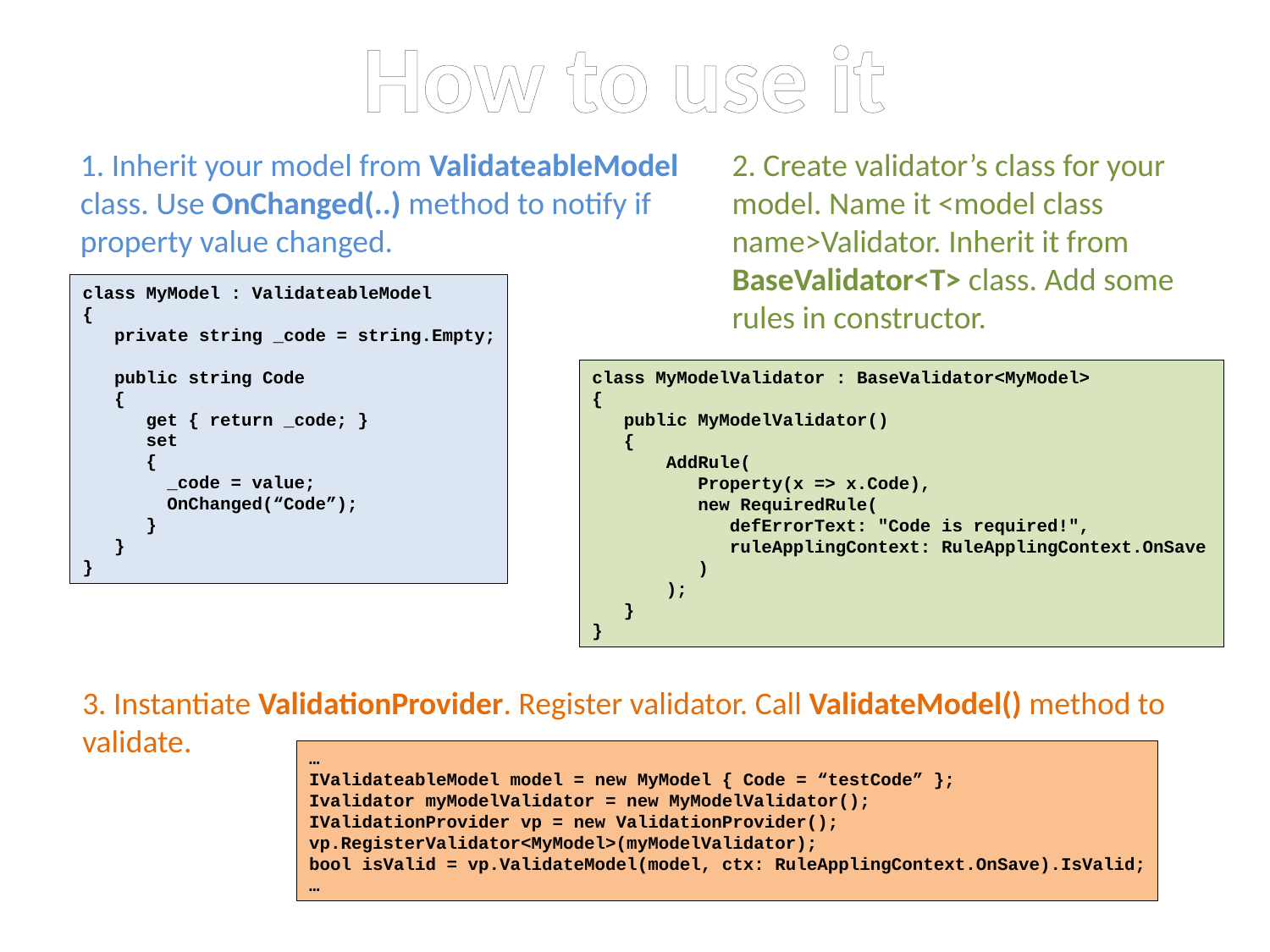

How to use it
1. Inherit your model from ValidateableModel class. Use OnChanged(..) method to notify if property value changed.
2. Create validator’s class for your model. Name it <model class name>Validator. Inherit it from BaseValidator<T> class. Add some rules in constructor.

class MyModel : ValidateableModel
{
   private string _code = string.Empty;

   public string Code
   {
      get { return _code; }
      set
      {
        _code = value;
        OnChanged(“Code”);
      }
   }
}
class MyModelValidator : BaseValidator<MyModel>
{
   public MyModelValidator()
   {
       AddRule(
          Property(x => x.Code),
          new RequiredRule(
             defErrorText: "Code is required!",
             ruleApplingContext: RuleApplingContext.OnSave
          )
       );
   }
}
3. Instantiate ValidationProvider. Register validator. Call ValidateModel() method to validate.
…
IValidateableModel model = new MyModel { Code = “testCode” };
Ivalidator myModelValidator = new MyModelValidator();
IValidationProvider vp = new ValidationProvider();
vp.RegisterValidator<MyModel>(myModelValidator);
bool isValid = vp.ValidateModel(model, ctx: RuleApplingContext.OnSave).IsValid;
…